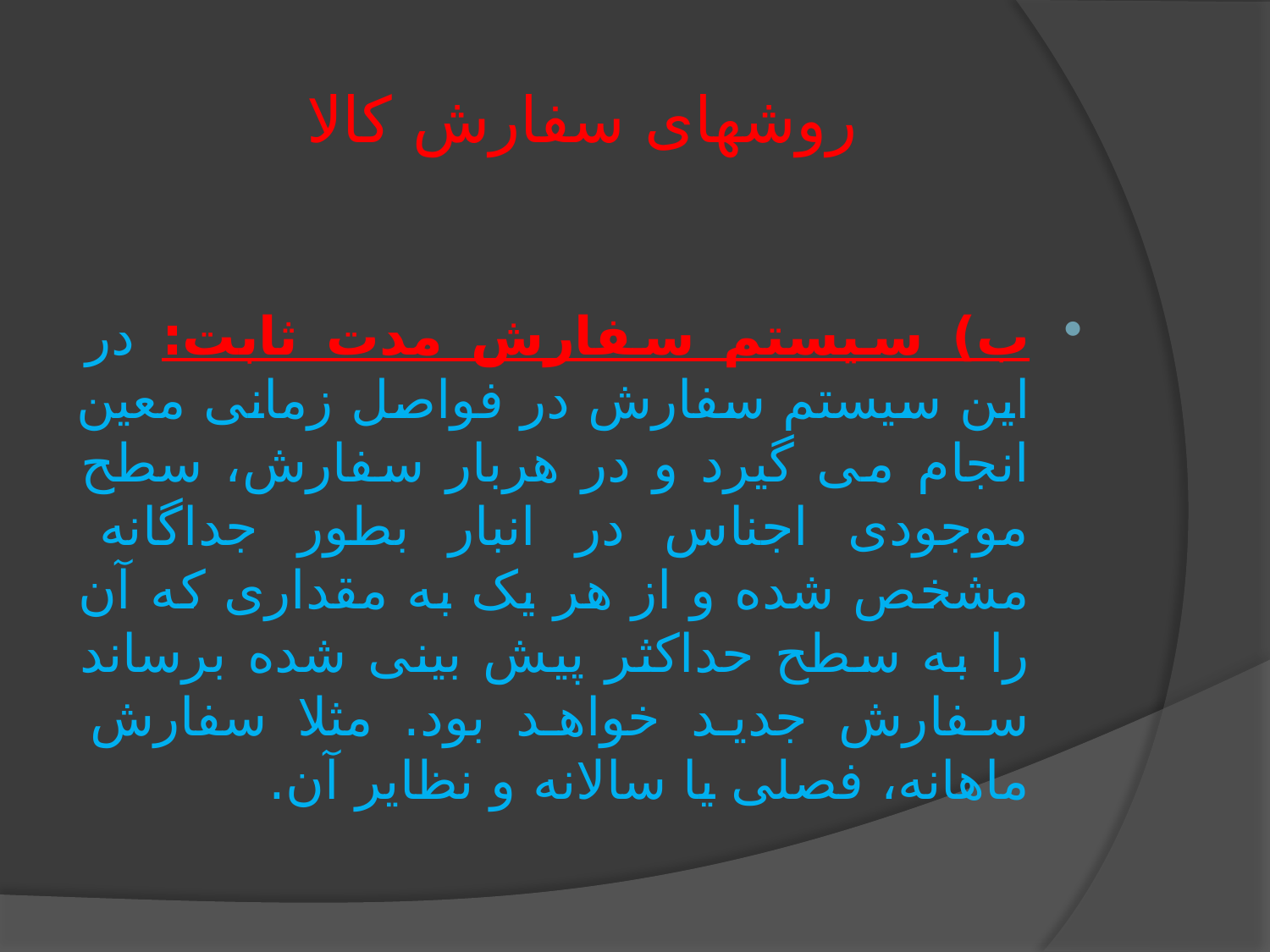

# روشهای سفارش کالا

ب) سیستم سفارش مدت ثابت: در این سیستم سفارش در فواصل زمانی معین انجام می گیرد و در هربار سفارش، سطح موجودی اجناس در انبار بطور جداگانه مشخص شده و از هر یک به مقداری که آن را به سطح حداکثر پیش بینی شده برساند سفارش جدید خواهد بود. مثلا سفارش ماهانه، فصلی یا سالانه و نظایر آن.